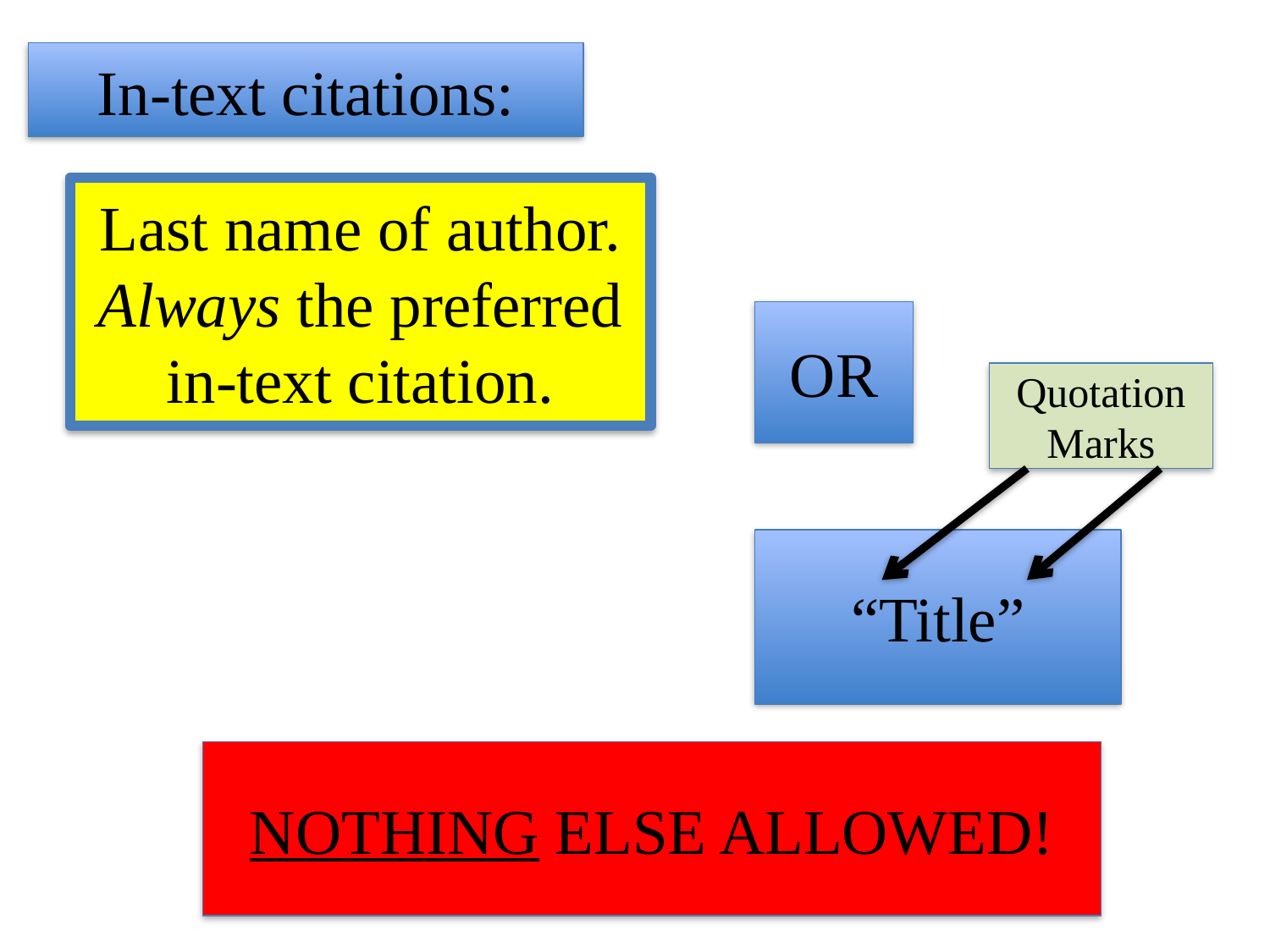

In-text citations:
Last name of author.
Always the preferred in-text citation.
OR
Quotation Marks
“Title”
NOTHING ELSE ALLOWED!